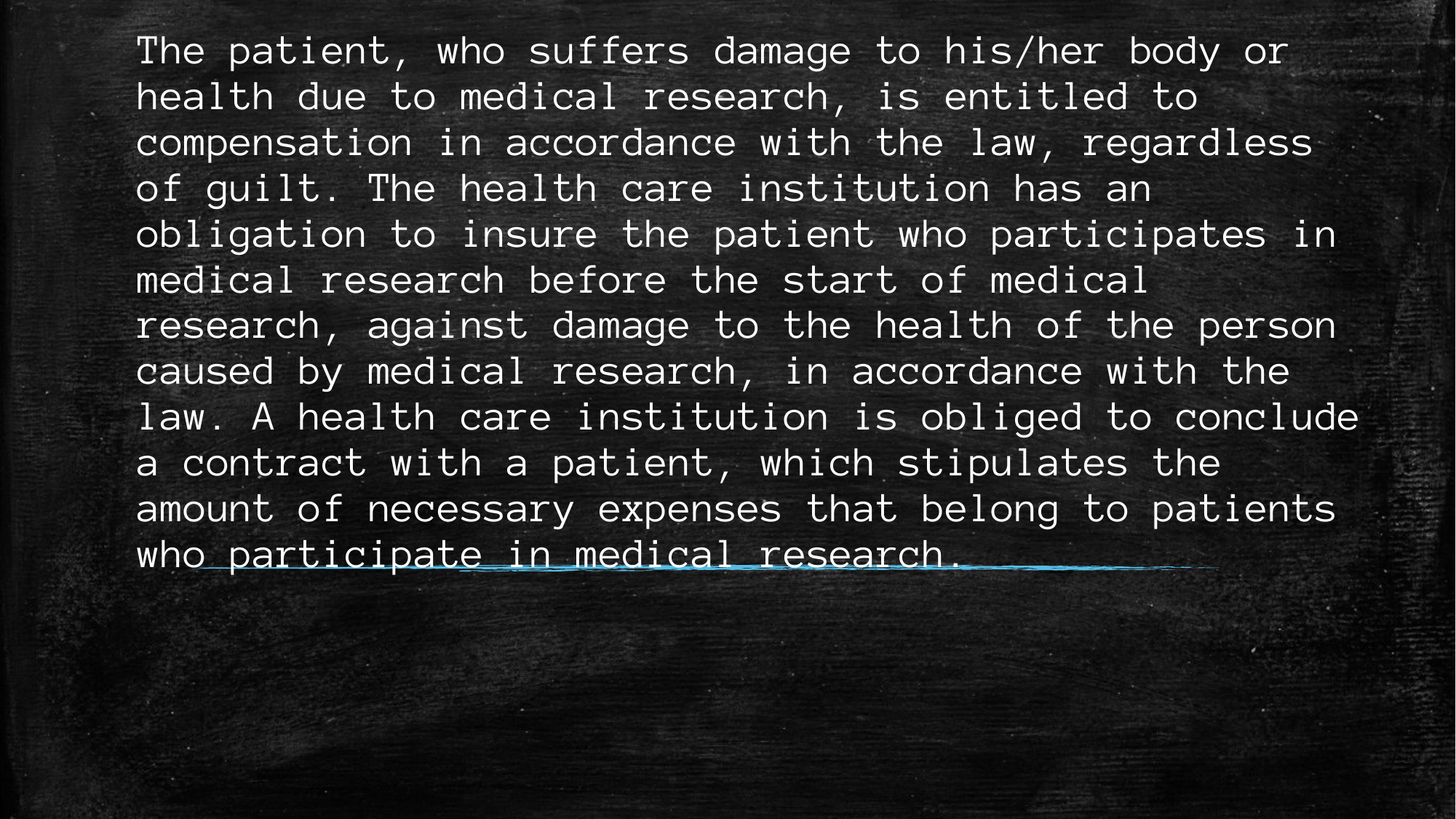

# The patient, who suffers damage to his/her body or health due to medical research, is entitled to compensation in accordance with the law, regardless of guilt. The health care institution has an obligation to insure the patient who participates in medical research before the start of medical research, against damage to the health of the person caused by medical research, in accordance with the law. A health care institution is obliged to conclude a contract with a patient, which stipulates the amount of necessary expenses that belong to patients who participate in medical research.